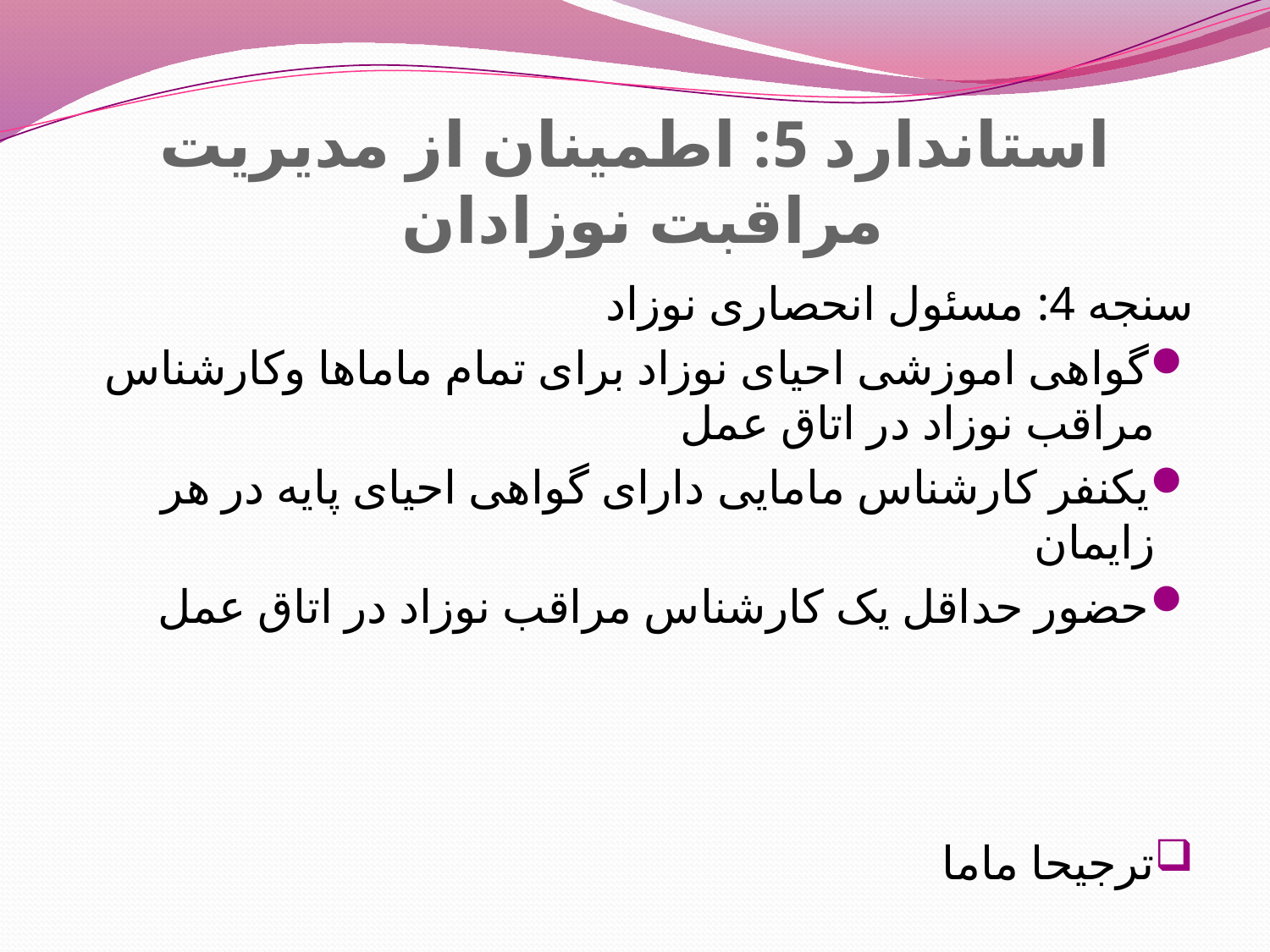

# استاندارد 5: اطمینان از مدیریت مراقبت نوزادان
سنجه 4: مسئول انحصاری نوزاد
گواهی اموزشی احیای نوزاد برای تمام ماماها وکارشناس مراقب نوزاد در اتاق عمل
یکنفر کارشناس مامایی دارای گواهی احیای پایه در هر زایمان
حضور حداقل یک کارشناس مراقب نوزاد در اتاق عمل

ترجیحا ماما